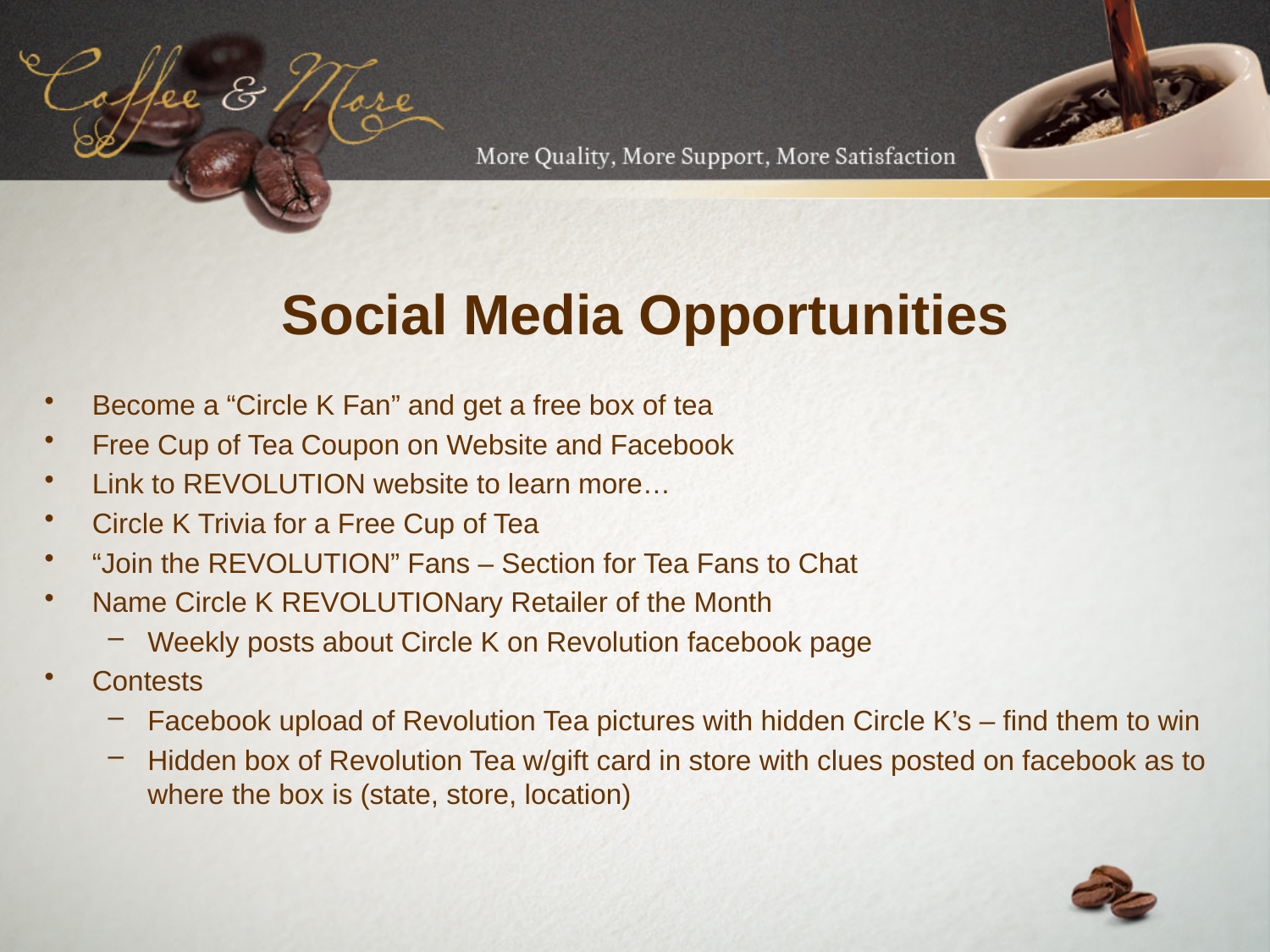

# Social Media Opportunities
Become a “Circle K Fan” and get a free box of tea
Free Cup of Tea Coupon on Website and Facebook
Link to REVOLUTION website to learn more…
Circle K Trivia for a Free Cup of Tea
“Join the REVOLUTION” Fans – Section for Tea Fans to Chat
Name Circle K REVOLUTIONary Retailer of the Month
Weekly posts about Circle K on Revolution facebook page
Contests
Facebook upload of Revolution Tea pictures with hidden Circle K’s – find them to win
Hidden box of Revolution Tea w/gift card in store with clues posted on facebook as to where the box is (state, store, location)